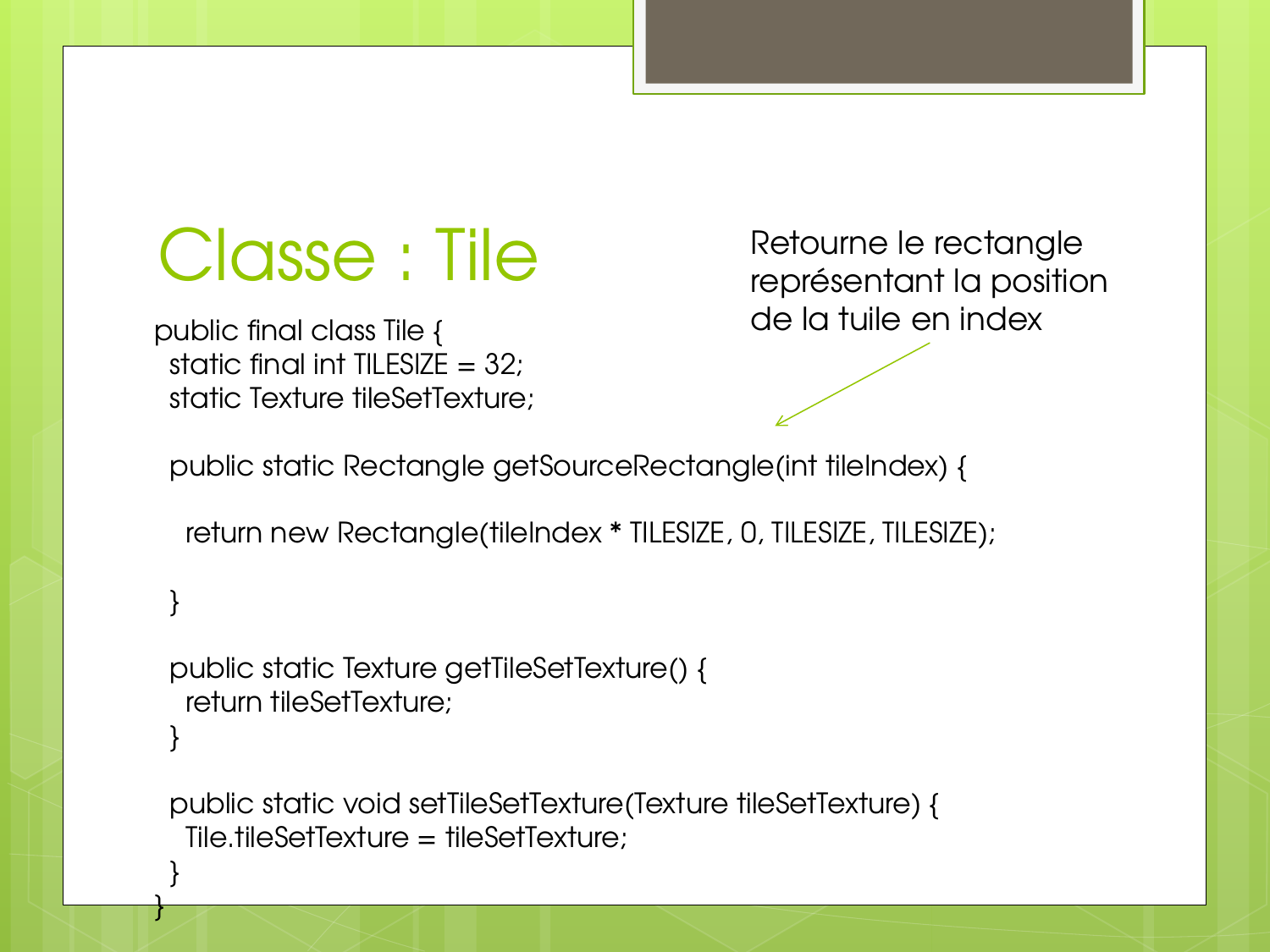

# Classe : Tile
Retourne le rectangle
représentant la position
de la tuile en index
public final class Tile {
  static final int TILESIZE = 32;
  static Texture tileSetTexture;

  public static Rectangle getSourceRectangle(int tileIndex) {

    return new Rectangle(tileIndex * TILESIZE, 0, TILESIZE, TILESIZE);

  }

  public static Texture getTileSetTexture() {
    return tileSetTexture;
  }

  public static void setTileSetTexture(Texture tileSetTexture) {
    Tile.tileSetTexture = tileSetTexture;
  }
}